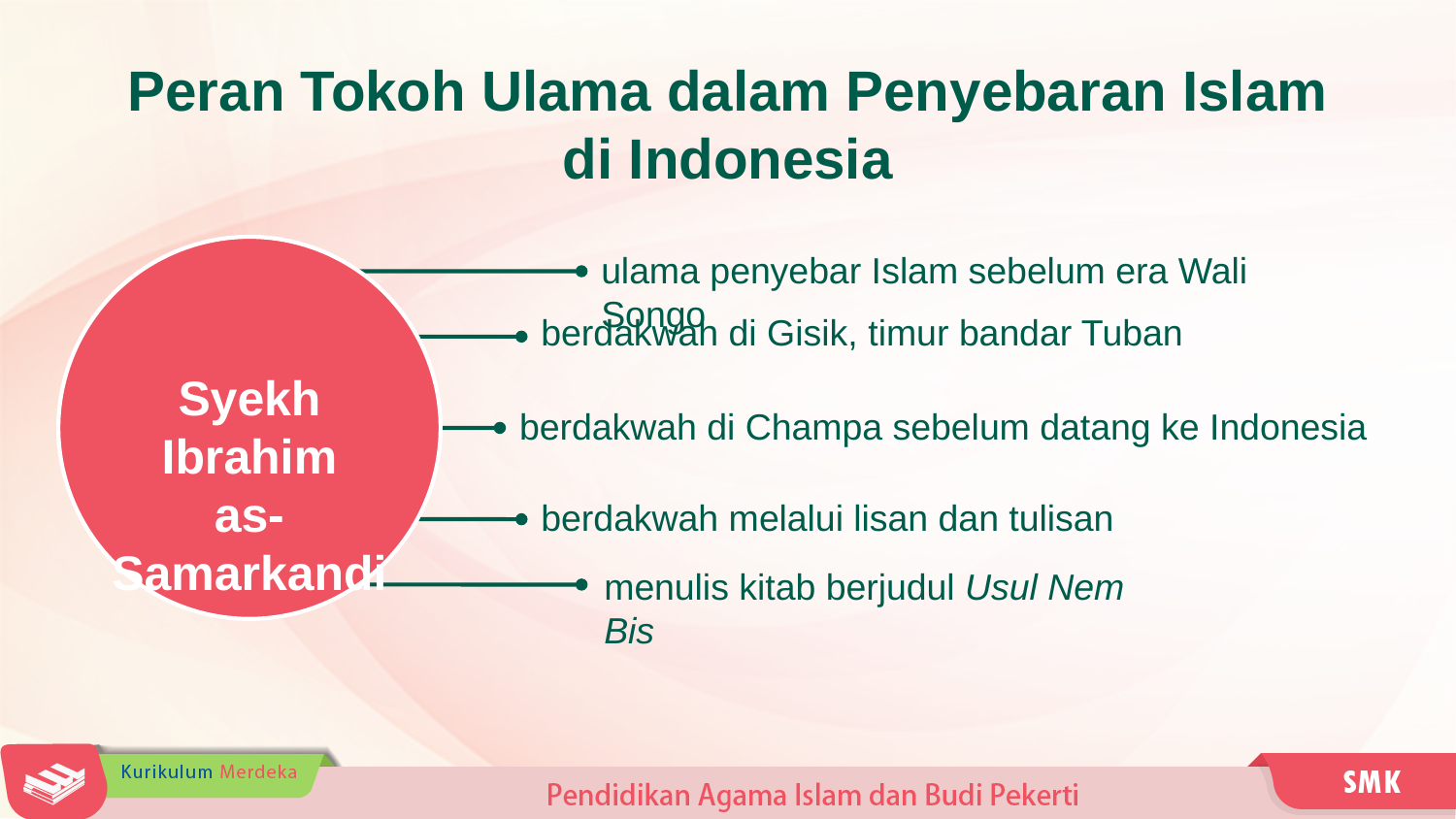

Peran Tokoh Ulama dalam Penyebaran Islam
di Indonesia
ulama penyebar Islam sebelum era Wali Songo

Syekh Ibrahim
as-Samarkandi

berdakwah di Gisik, timur bandar Tuban

berdakwah di Champa sebelum datang ke Indonesia

berdakwah melalui lisan dan tulisan

menulis kitab berjudul Usul Nem Bis